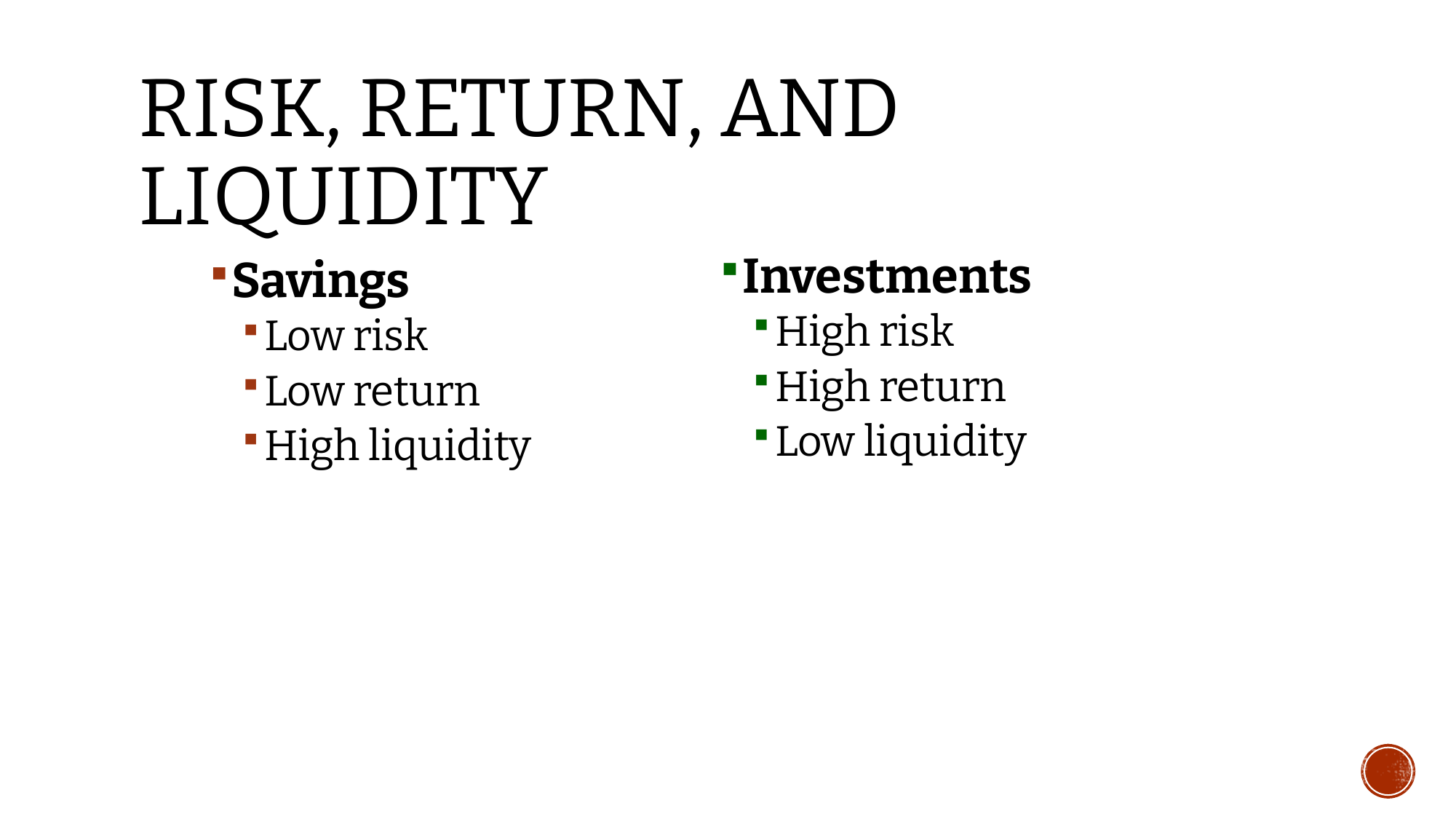

# Risk, Return, and Liquidity
Investments
High risk
High return
Low liquidity
Savings
Low risk
Low return
High liquidity